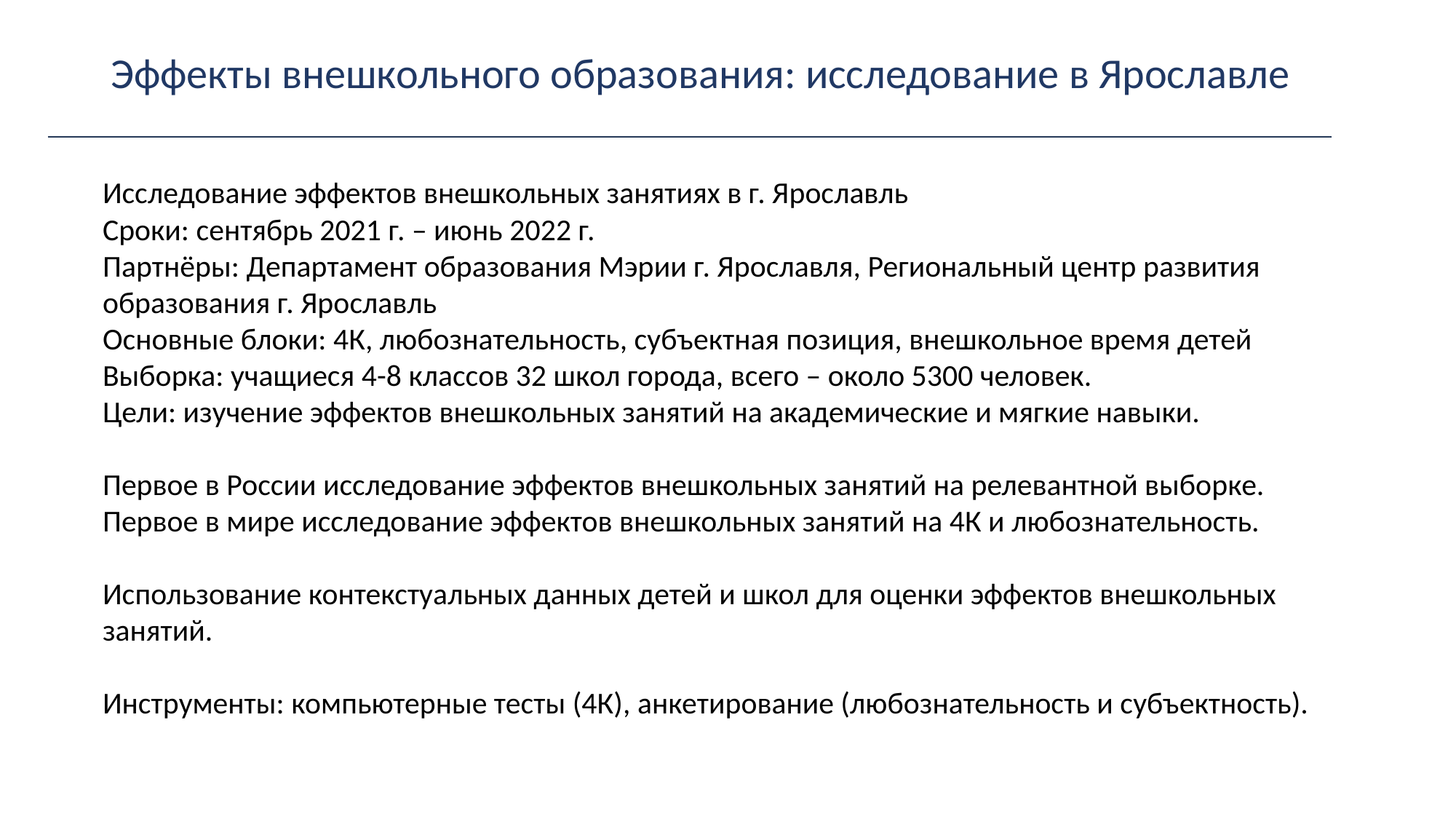

# Эффекты внешкольного образования: исследование в Ярославле

Исследование эффектов внешкольных занятиях в г. Ярославль
Сроки: сентябрь 2021 г. – июнь 2022 г.
Партнёры: Департамент образования Мэрии г. Ярославля, Региональный центр развития образования г. Ярославль
Основные блоки: 4К, любознательность, субъектная позиция, внешкольное время детей
Выборка: учащиеся 4-8 классов 32 школ города, всего – около 5300 человек.
Цели: изучение эффектов внешкольных занятий на академические и мягкие навыки.

Первое в России исследование эффектов внешкольных занятий на релевантной выборке.
Первое в мире исследование эффектов внешкольных занятий на 4К и любознательность.

Использование контекстуальных данных детей и школ для оценки эффектов внешкольных занятий.

Инструменты: компьютерные тесты (4К), анкетирование (любознательность и субъектность).